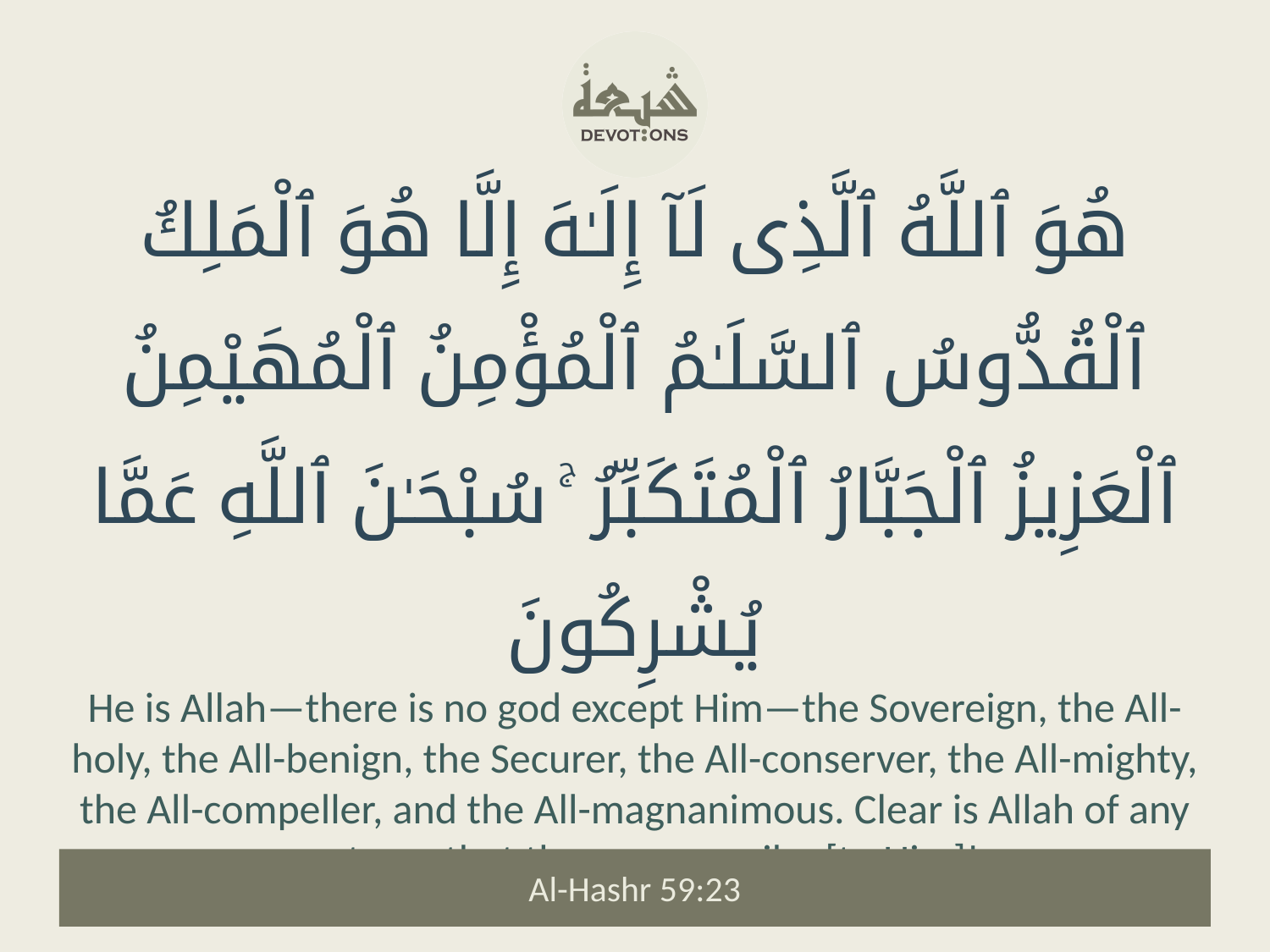

هُوَ ٱللَّهُ ٱلَّذِى لَآ إِلَـٰهَ إِلَّا هُوَ ٱلْمَلِكُ ٱلْقُدُّوسُ ٱلسَّلَـٰمُ ٱلْمُؤْمِنُ ٱلْمُهَيْمِنُ ٱلْعَزِيزُ ٱلْجَبَّارُ ٱلْمُتَكَبِّرُ ۚ سُبْحَـٰنَ ٱللَّهِ عَمَّا يُشْرِكُونَ
He is Allah—there is no god except Him—the Sovereign, the All-holy, the All-benign, the Securer, the All-conserver, the All-mighty, the All-compeller, and the All-magnanimous. Clear is Allah of any partners that they may ascribe [to Him]!
Al-Hashr 59:23